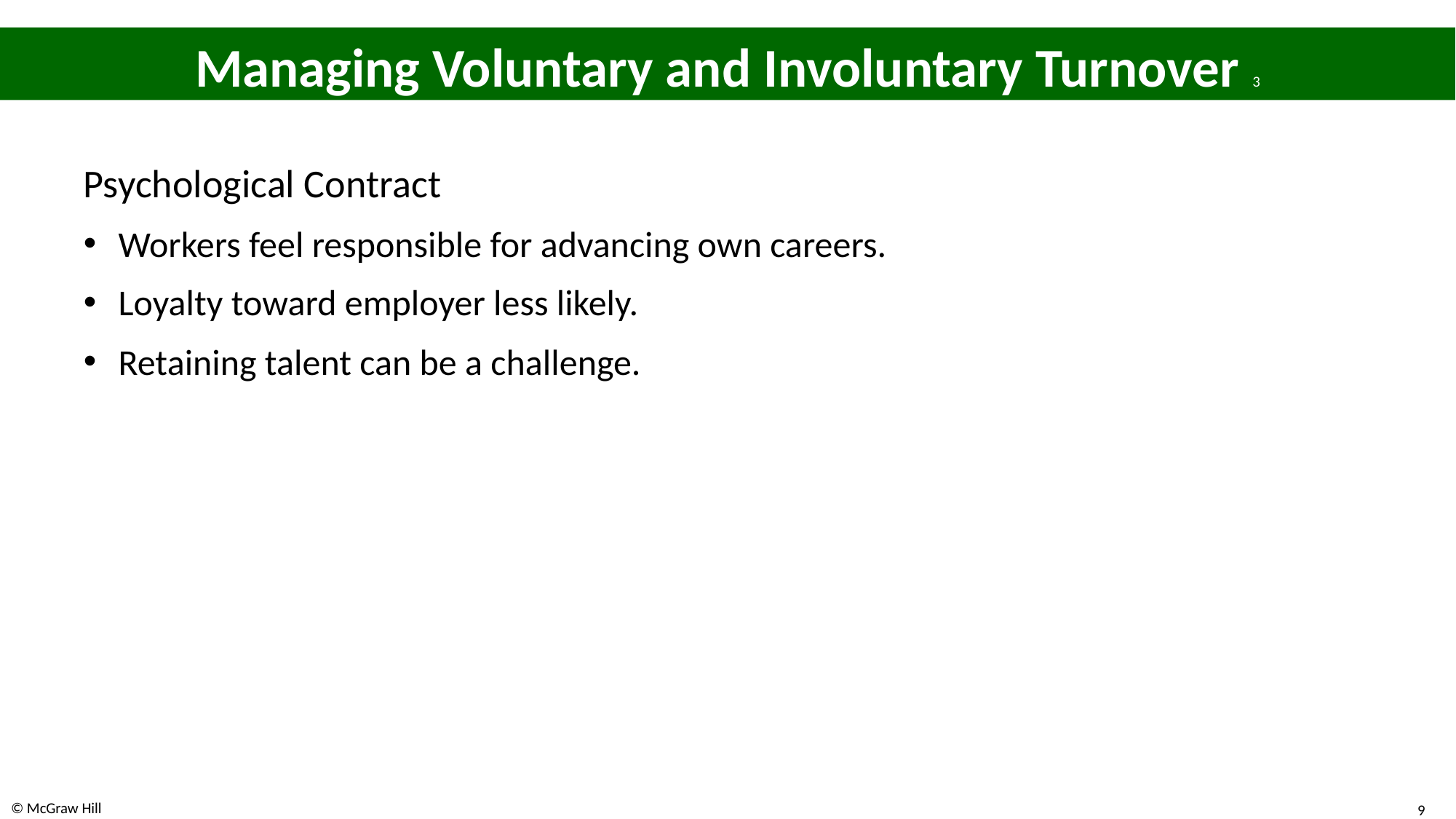

# Managing Voluntary and Involuntary Turnover 3
Psychological Contract
Workers feel responsible for advancing own careers.
Loyalty toward employer less likely.
Retaining talent can be a challenge.